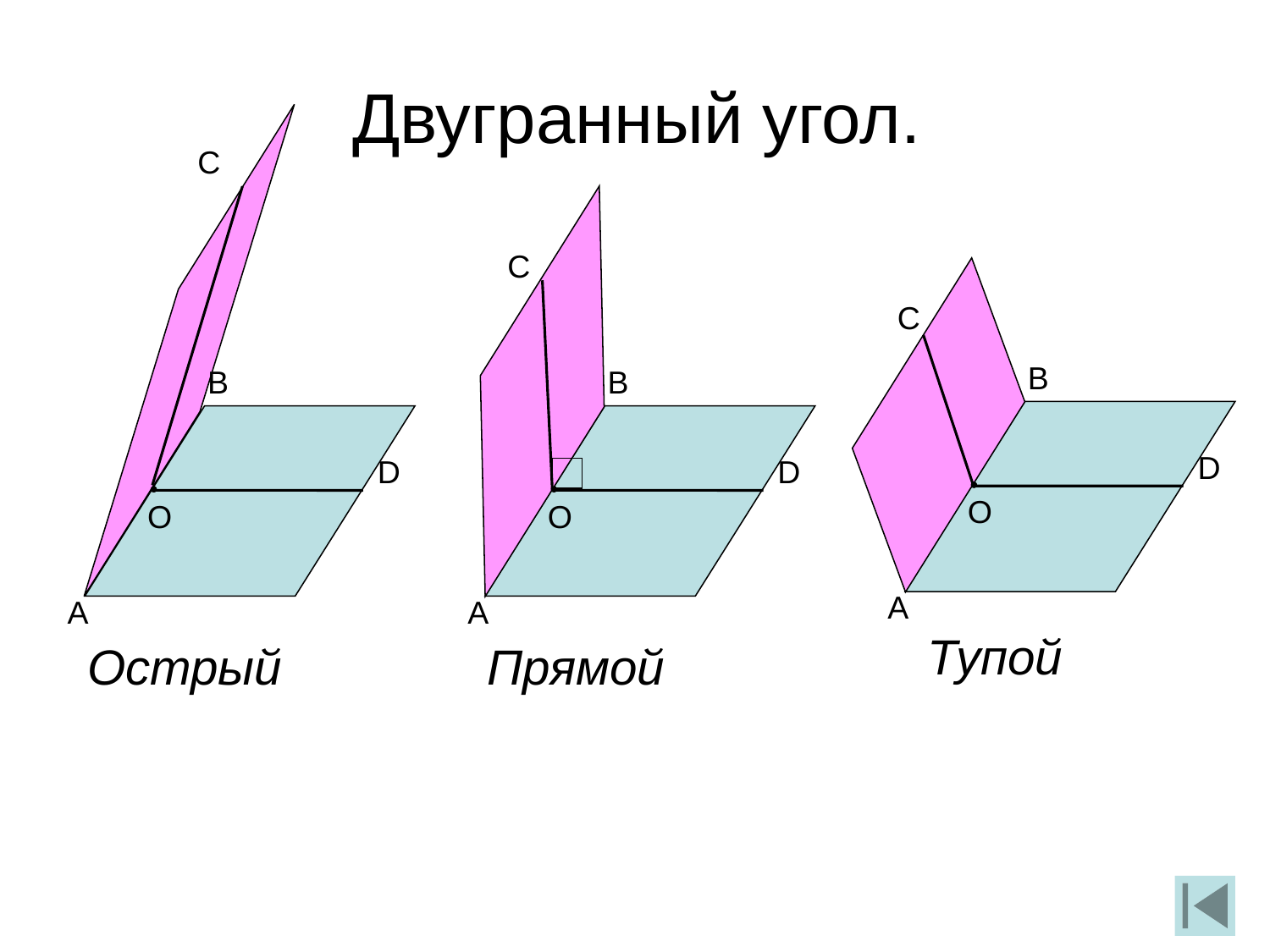

Двугранный угол.
С

В

D

О

А
С

В

D

О

А

С
В

D
А

О

Тупой
Острый
Прямой